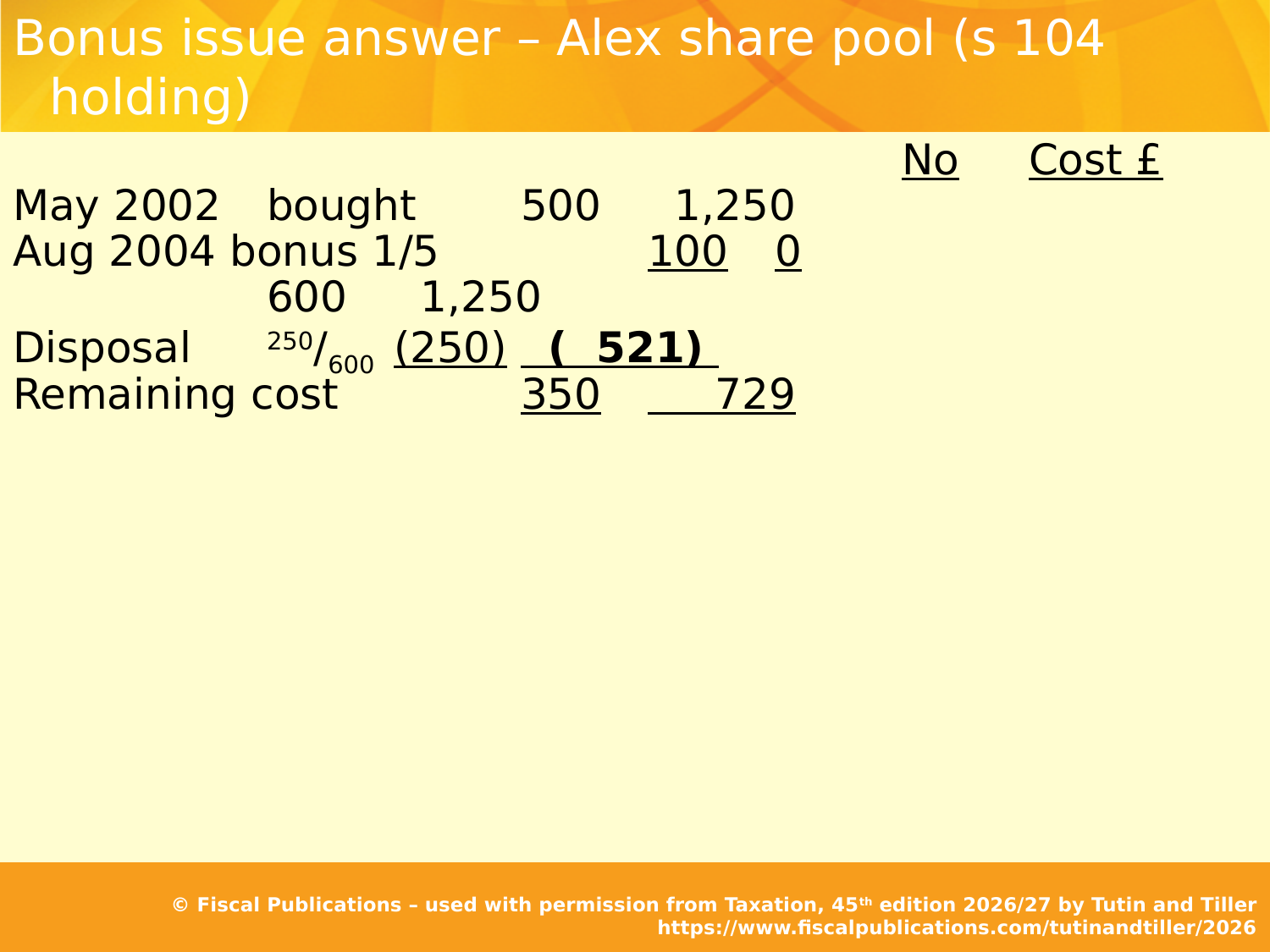

# Bonus issue answer – Alex share pool (s 104 holding)
							No	Cost £
May 2002	bought	500	  1,250
Aug 2004 bonus 1/5 		100	0
		600	  1,250
Disposal	250/600	(250)	  (  521)
Remaining cost		350	     729